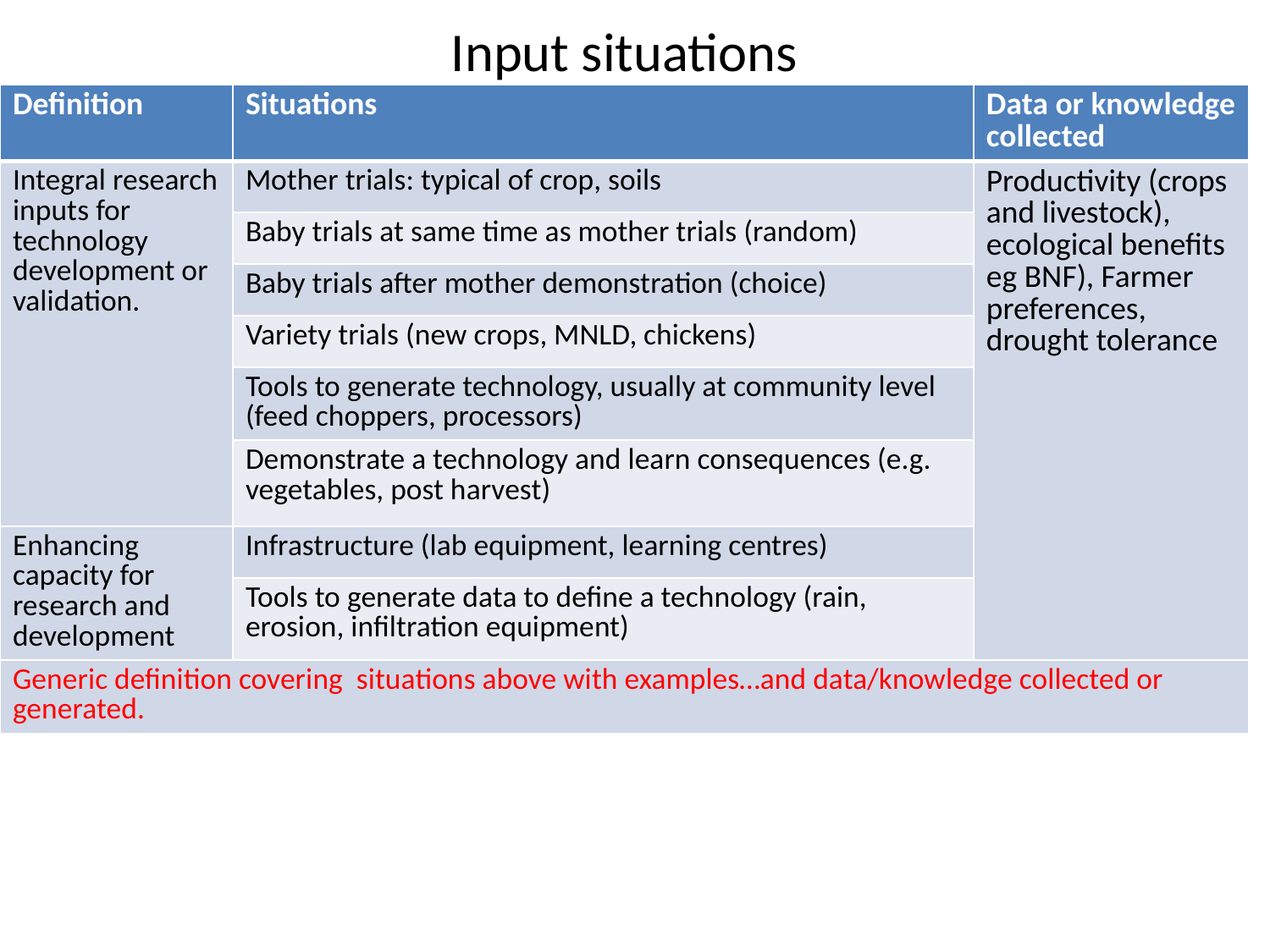

# Input situations
| Definition | Situations | Data or knowledge collected |
| --- | --- | --- |
| Integral research inputs for technology development or validation. | Mother trials: typical of crop, soils | Productivity (crops and livestock), ecological benefits eg BNF), Farmer preferences, drought tolerance |
|  | Baby trials at same time as mother trials (random) |  |
|  | Baby trials after mother demonstration (choice) |  |
|  | Variety trials (new crops, MNLD, chickens) |  |
|  | Tools to generate technology, usually at community level (feed choppers, processors) |  |
|  | Demonstrate a technology and learn consequences (e.g. vegetables, post harvest) |  |
| Enhancing capacity for research and development | Infrastructure (lab equipment, learning centres) |  |
|  | Tools to generate data to define a technology (rain, erosion, infiltration equipment) |  |
| Generic definition covering situations above with examples…and data/knowledge collected or generated. |  |  |